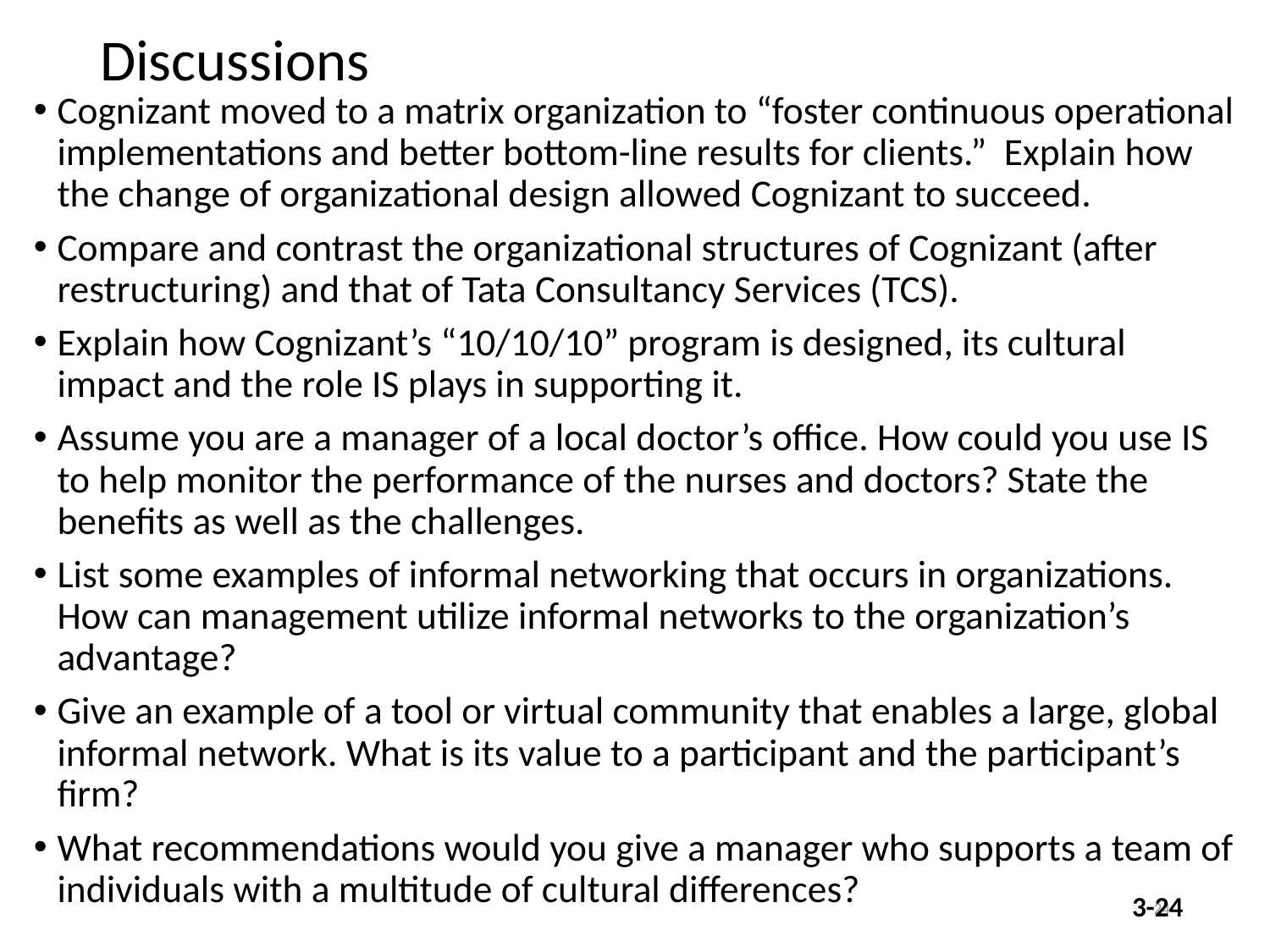

# Discussions
Cognizant moved to a matrix organization to “foster continuous operational implementations and better bottom-line results for clients.”  Explain how the change of organizational design allowed Cognizant to succeed.
Compare and contrast the organizational structures of Cognizant (after restructuring) and that of Tata Consultancy Services (TCS).
Explain how Cognizant’s “10/10/10” program is designed, its cultural impact and the role IS plays in supporting it.
Assume you are a manager of a local doctor’s office. How could you use IS to help monitor the performance of the nurses and doctors? State the benefits as well as the challenges.
List some examples of informal networking that occurs in organizations. How can management utilize informal networks to the organization’s advantage?
Give an example of a tool or virtual community that enables a large, global informal network. What is its value to a participant and the participant’s firm?
What recommendations would you give a manager who supports a team of individuals with a multitude of cultural differences?

24